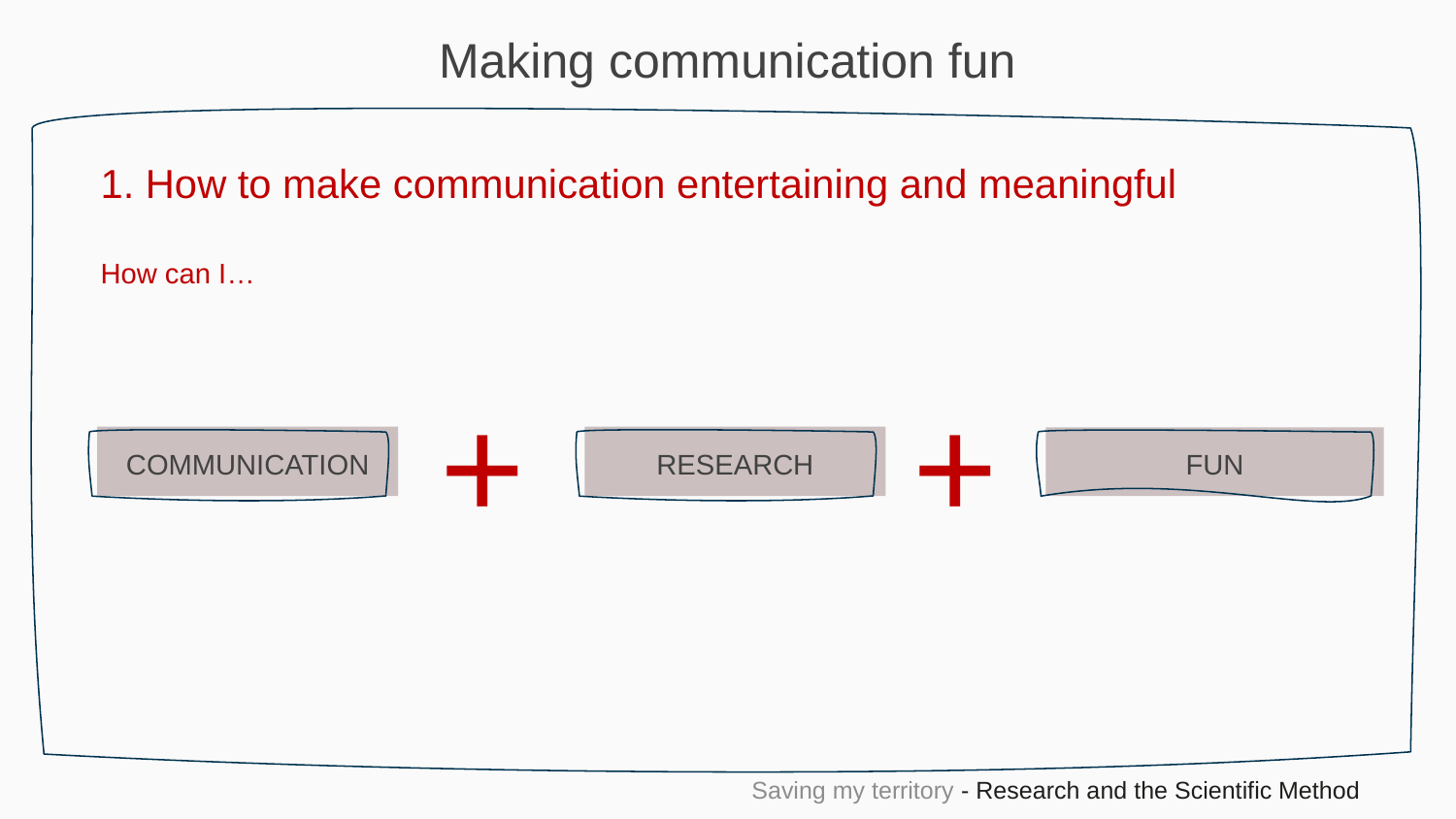

Making communication fun

1. How to make communication entertaining and meaningful
How can I…

+
+
COMMUNICATION
RESEARCH
FUN

Saving my territory - Research and the Scientific Method